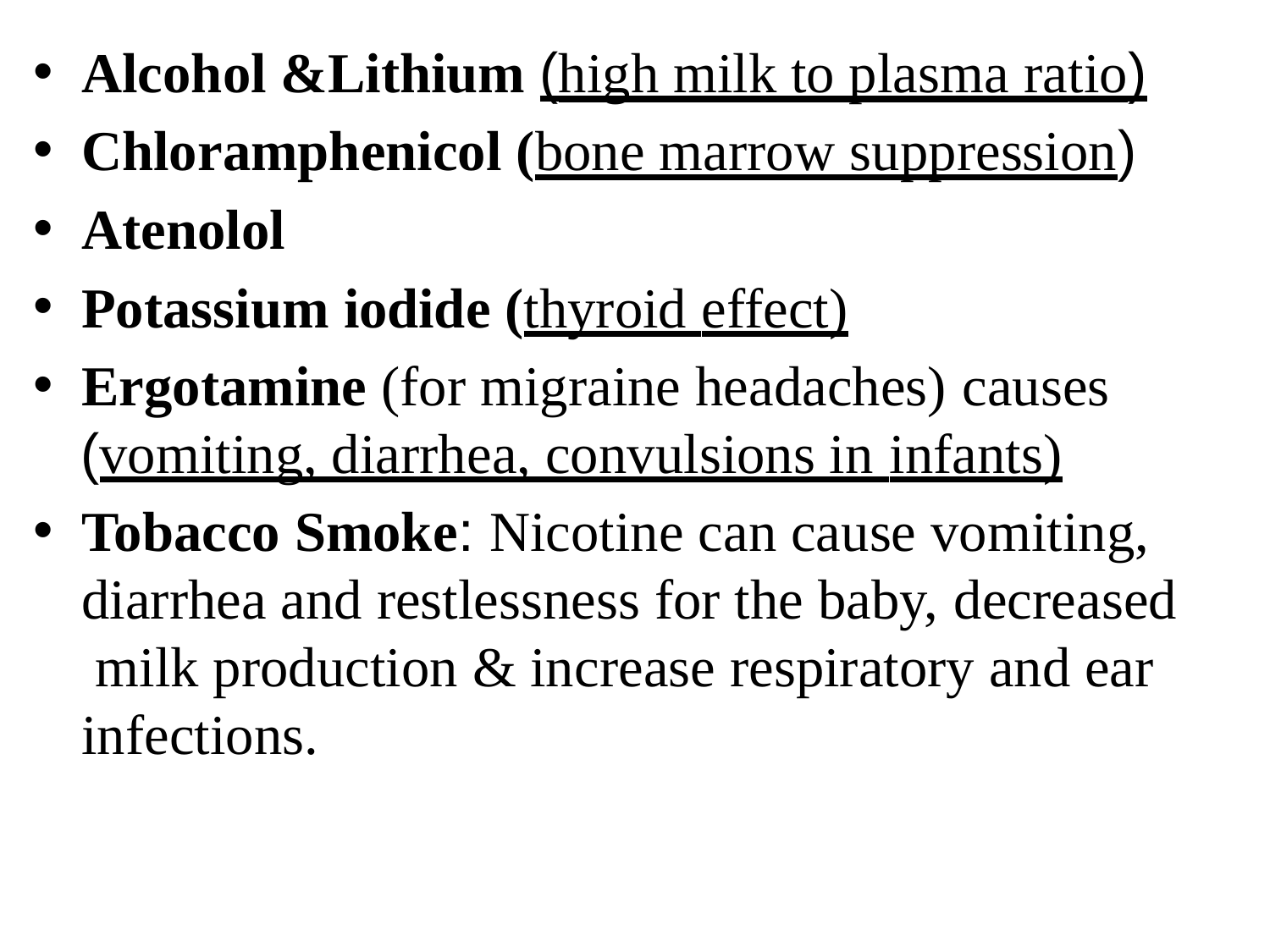

Alcohol &Lithium (high milk to plasma ratio)
Chloramphenicol (bone marrow suppression)
Atenolol
Potassium iodide (thyroid effect)
Ergotamine (for migraine headaches) causes
(vomiting, diarrhea, convulsions in infants)
Tobacco Smoke: Nicotine can cause vomiting,  diarrhea and restlessness for the baby, decreased  milk production & increase respiratory and ear  infections.